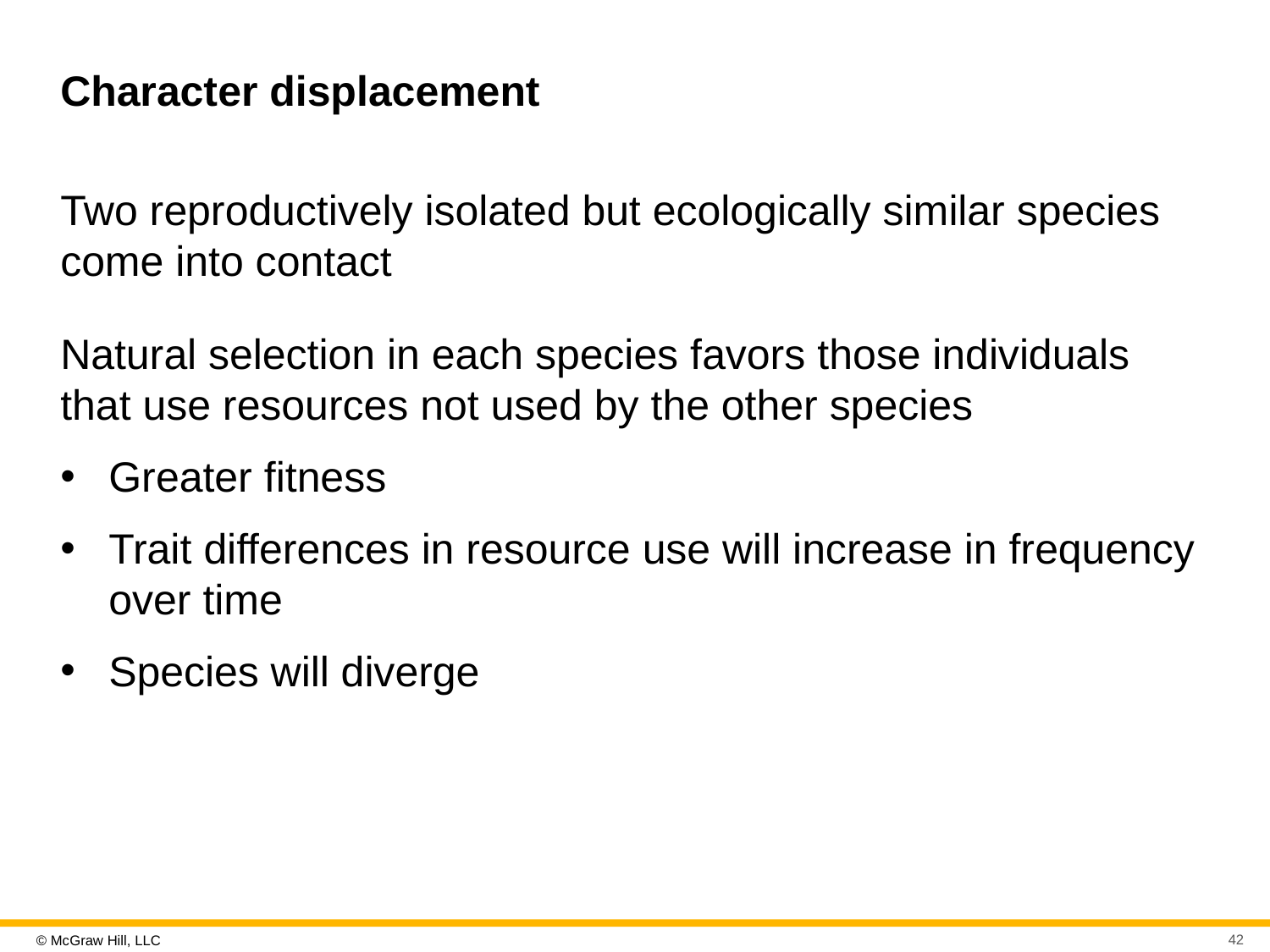

# Character displacement
Two reproductively isolated but ecologically similar species come into contact
Natural selection in each species favors those individuals that use resources not used by the other species
Greater fitness
Trait differences in resource use will increase in frequency over time
Species will diverge
42